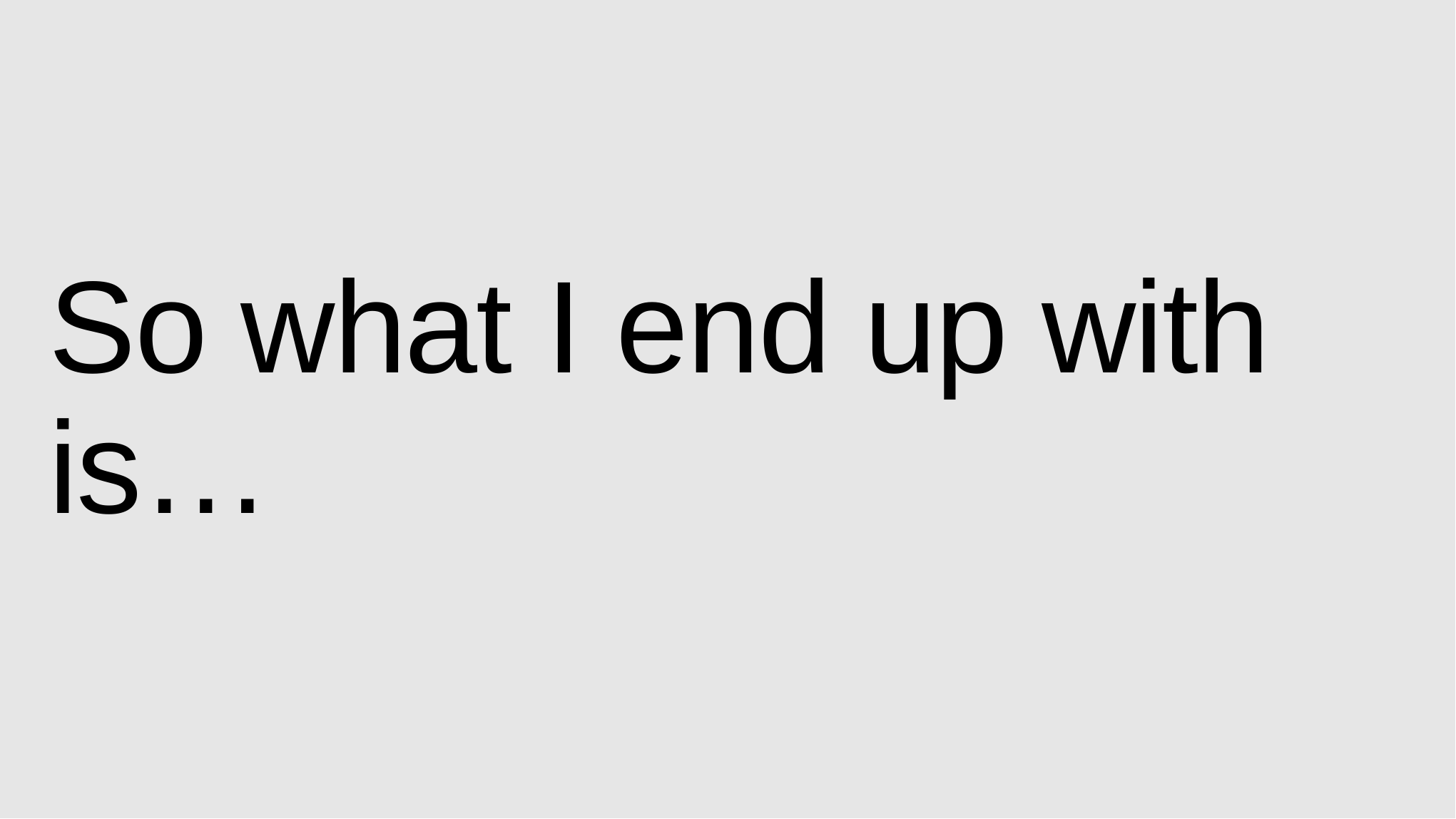

# So what I end up with is…